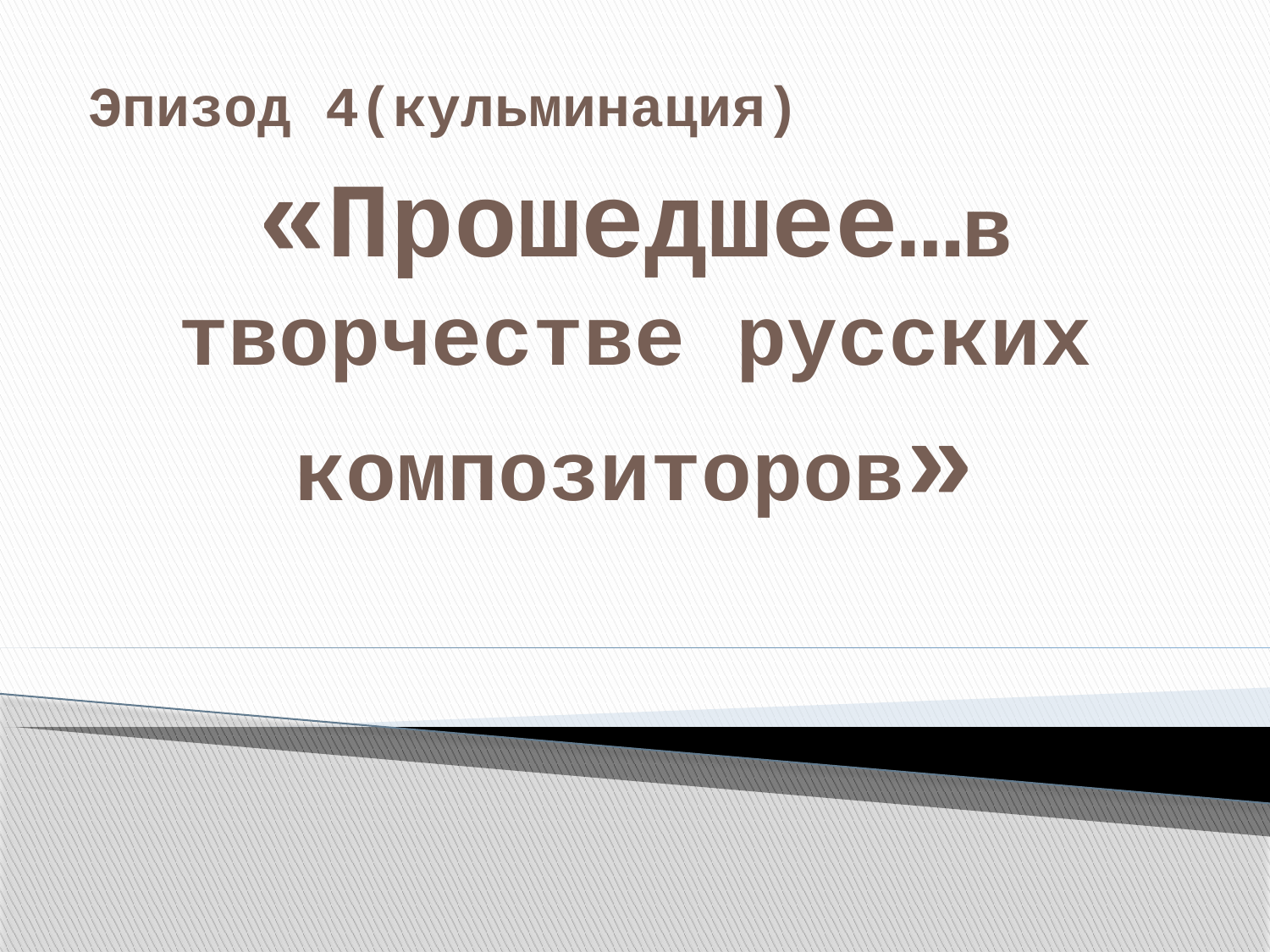

# Эпизод 4(кульминация)
«Прошедшее…в творчестве русских композиторов»